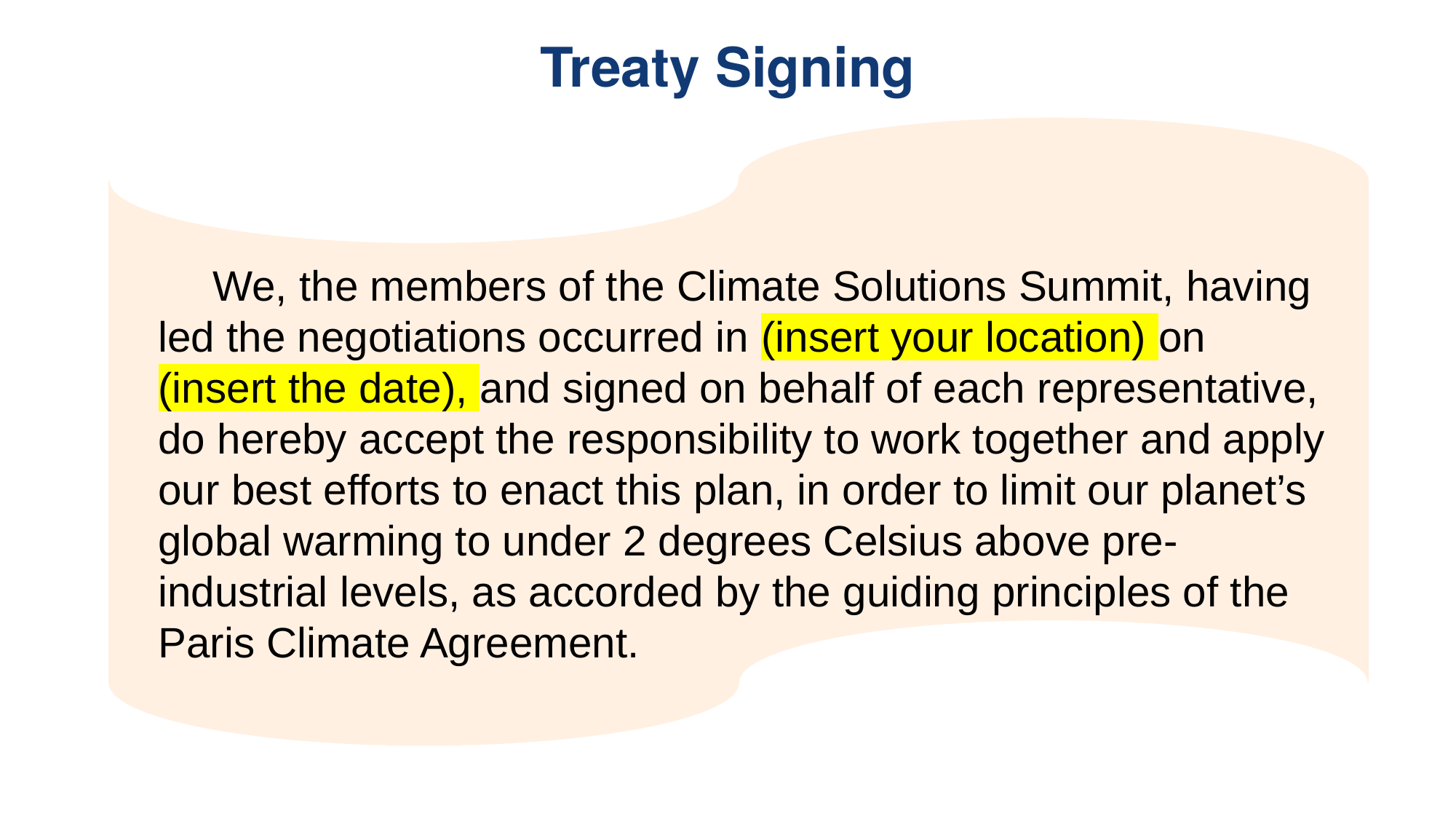

Treaty Signing

We, the members of the Climate Solutions Summit, having led the negotiations occurred in (insert your location) on (insert the date), and signed on behalf of each representative, do hereby accept the responsibility to work together and apply our best efforts to enact this plan, in order to limit our planet’s global warming to under 2 degrees Celsius above pre-industrial levels, as accorded by the guiding principles of the Paris Climate Agreement.